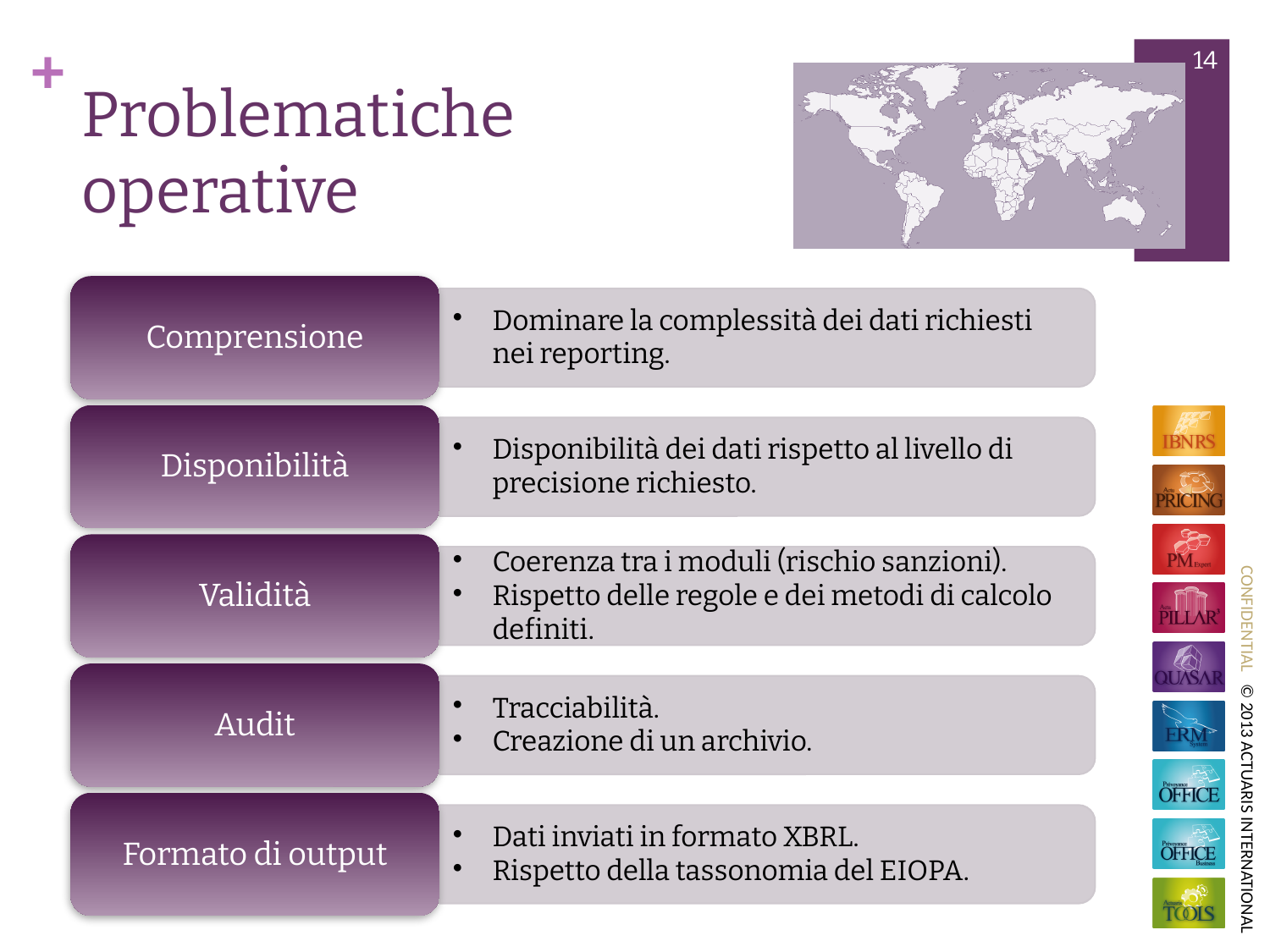

14
# Problematiche operative
Comprensione
Dominare la complessità dei dati richiesti nei reporting.
Disponibilità
Disponibilità dei dati rispetto al livello di precisione richiesto.
Validità
Coerenza tra i moduli (rischio sanzioni).
Rispetto delle regole e dei metodi di calcolo definiti.
Audit
Tracciabilità.
Creazione di un archivio.
Formato di output
Dati inviati in formato XBRL.
Rispetto della tassonomia del EIOPA.